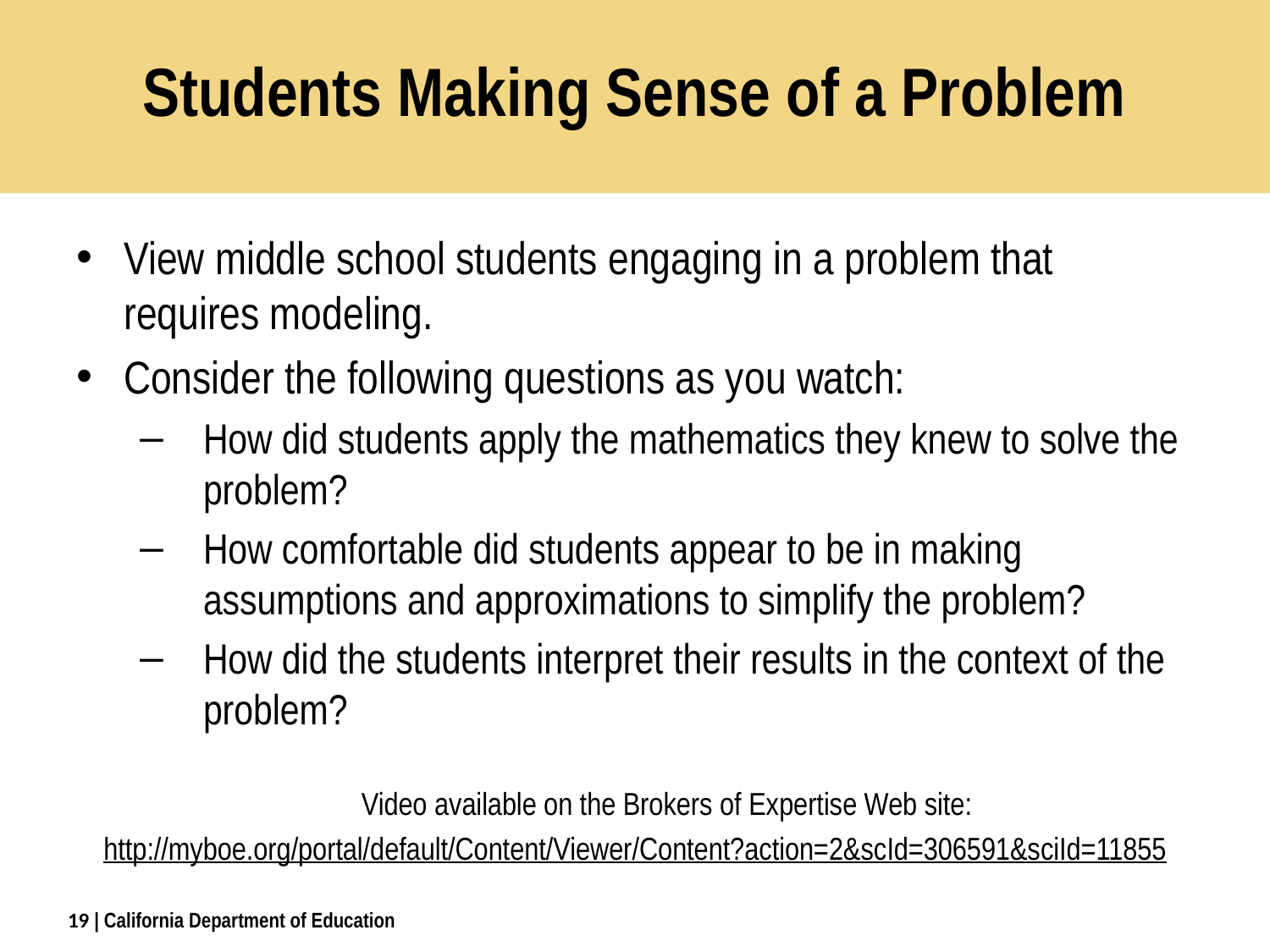

# Students Making Sense of a Problem
View middle school students engaging in a problem that requires modeling.
Consider the following questions as you watch:
How did students apply the mathematics they knew to solve the problem?
How comfortable did students appear to be in making assumptions and approximations to simplify the problem?
How did the students interpret their results in the context of the problem?

Video available on the Brokers of Expertise Web site:
http://myboe.org/portal/default/Content/Viewer/Content?action=2&scId=306591&sciId=11855

19
| California Department of Education